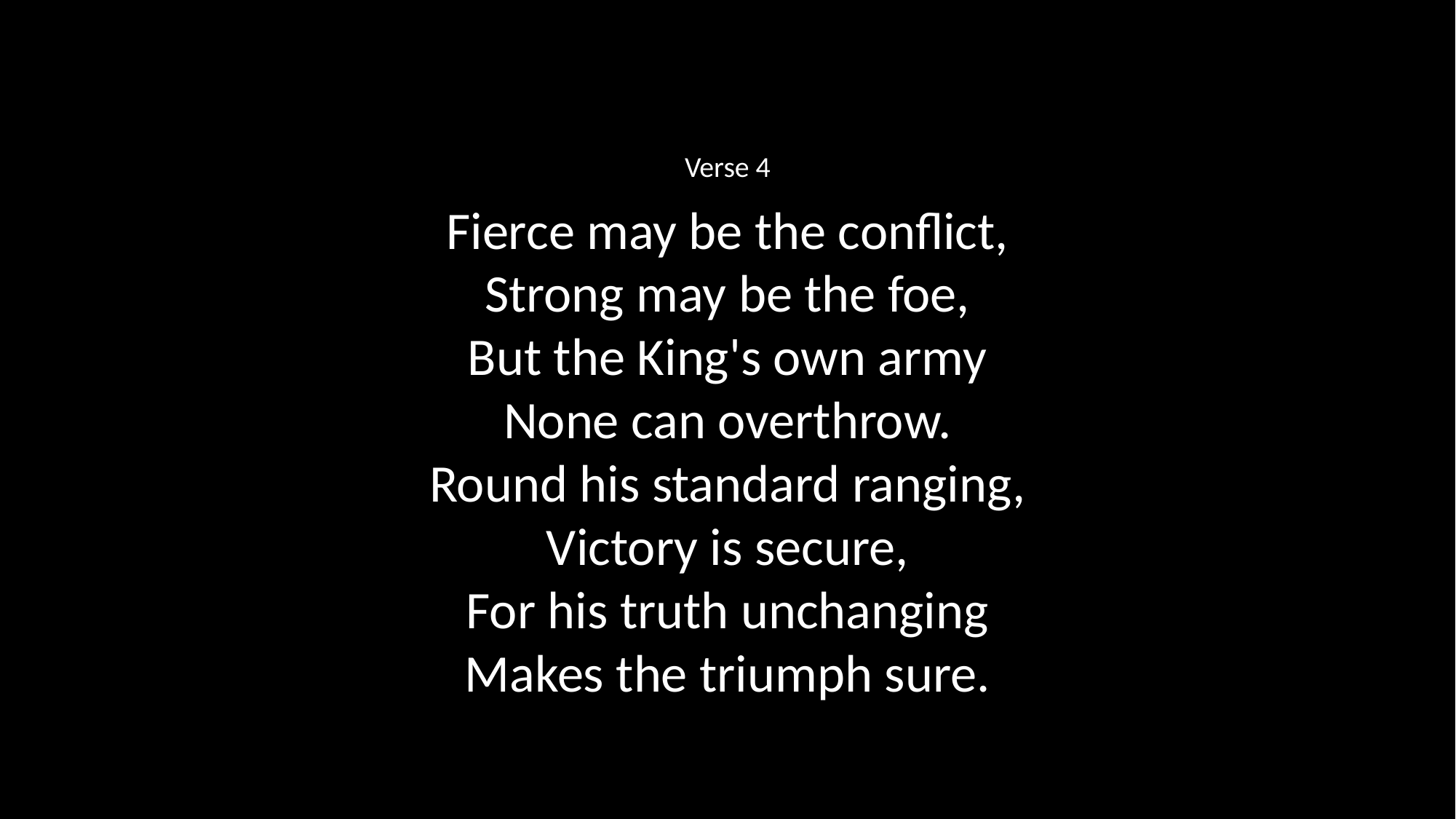

Verse 4
Fierce may be the conflict,
Strong may be the foe,
But the King's own army
None can overthrow.
Round his standard ranging,
Victory is secure,
For his truth unchanging
Makes the triumph sure.